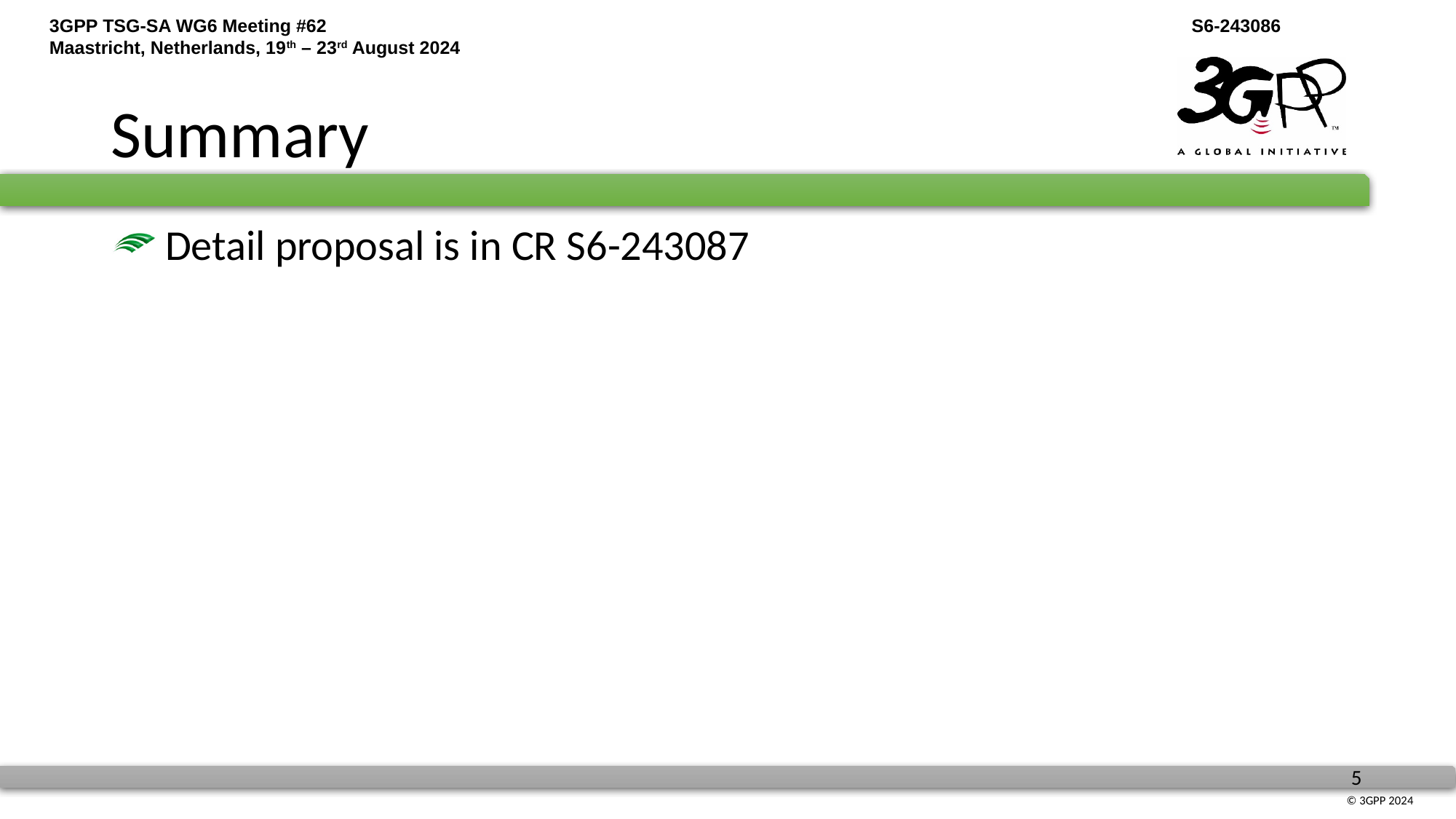

# Summary
 Detail proposal is in CR S6-243087